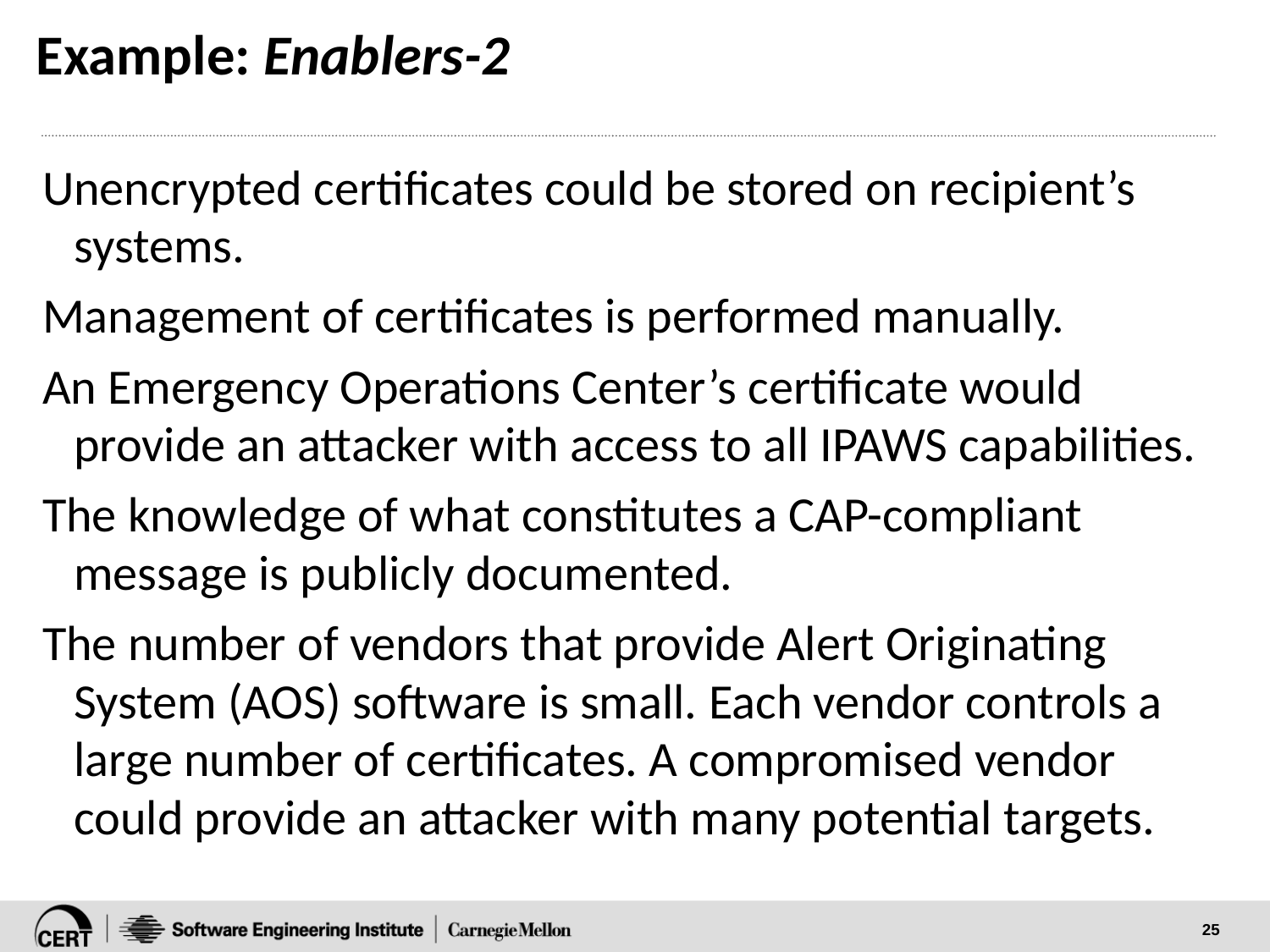

# Example: Enablers-2
Unencrypted certificates could be stored on recipient’s systems.
Management of certificates is performed manually.
An Emergency Operations Center’s certificate would provide an attacker with access to all IPAWS capabilities.
The knowledge of what constitutes a CAP-compliant message is publicly documented.
The number of vendors that provide Alert Originating System (AOS) software is small. Each vendor controls a large number of certificates. A compromised vendor could provide an attacker with many potential targets.